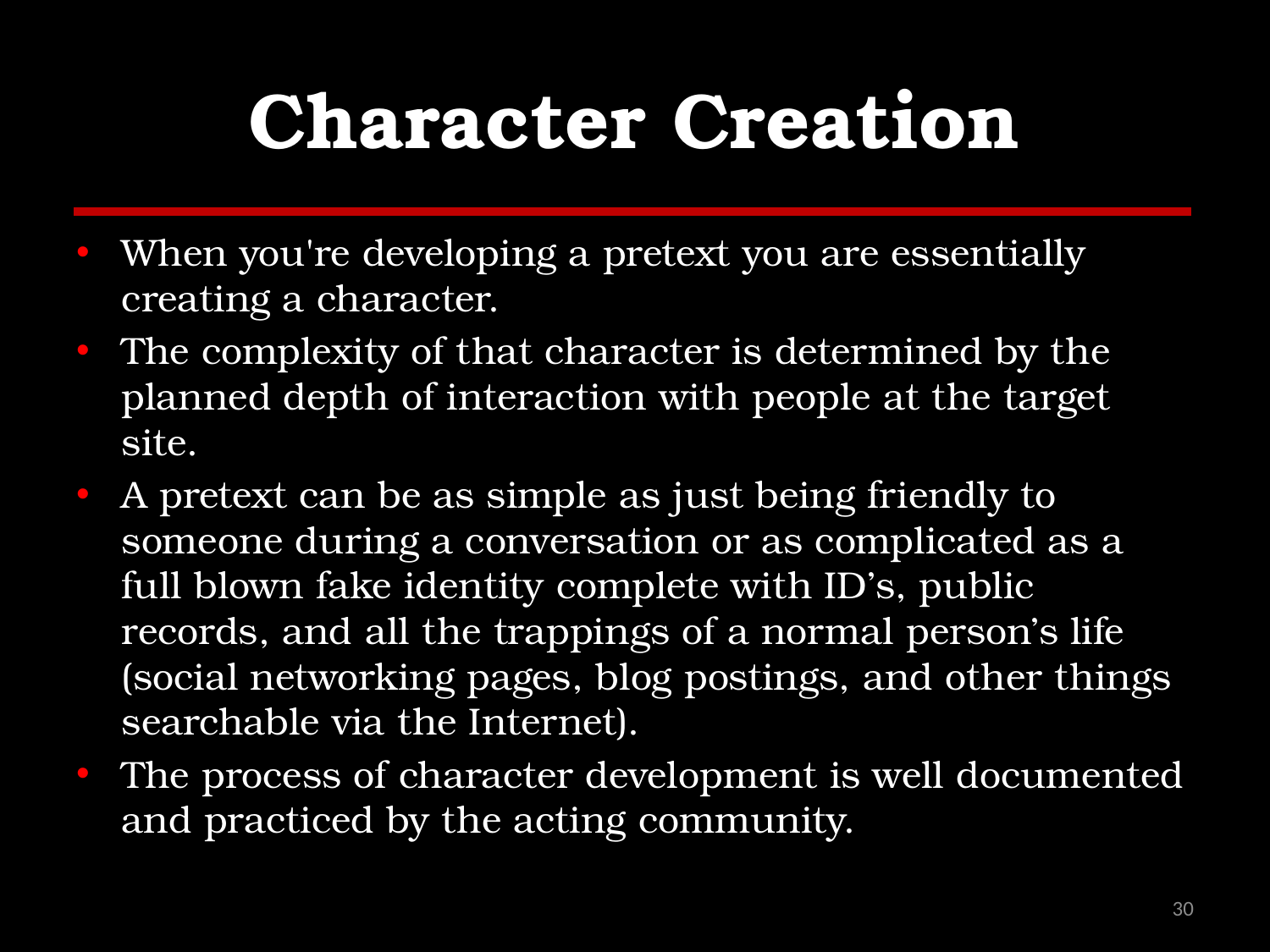

# Character Creation
When you're developing a pretext you are essentially creating a character.
The complexity of that character is determined by the planned depth of interaction with people at the target site.
A pretext can be as simple as just being friendly to someone during a conversation or as complicated as a full blown fake identity complete with ID’s, public records, and all the trappings of a normal person’s life (social networking pages, blog postings, and other things searchable via the Internet).
The process of character development is well documented and practiced by the acting community.
30